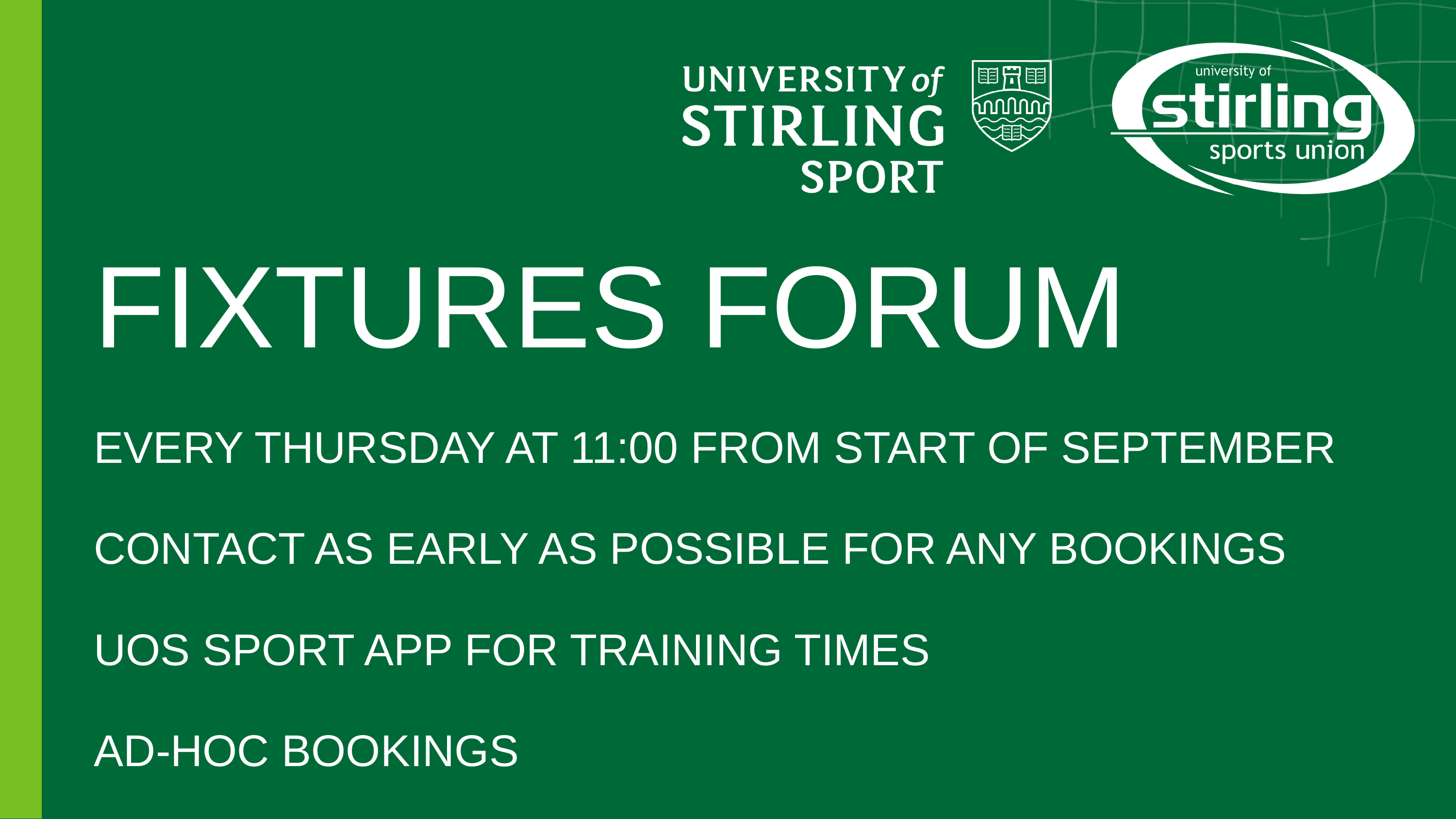

FIXTURES FORUM
EVERY THURSDAY AT 11:00 FROM START OF SEPTEMBER​
CONTACT AS EARLY AS POSSIBLE FOR ANY BOOKINGS​
UOS SPORT APP FOR TRAINING TIMES​
AD-HOC BOOKINGS